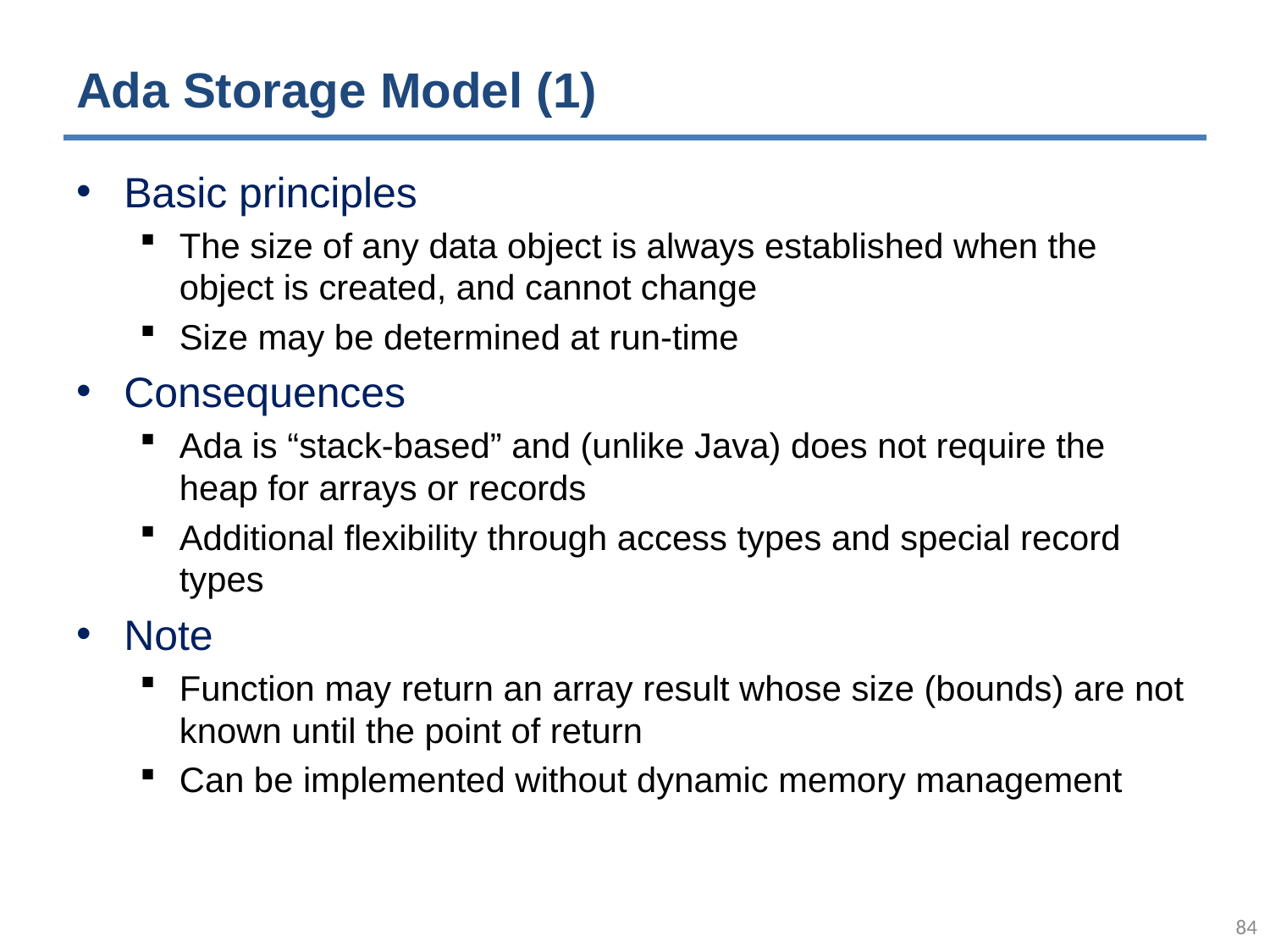

# Ada Storage Model (1)
Basic principles
The size of any data object is always established when the object is created, and cannot change
Size may be determined at run-time
Consequences
Ada is “stack-based” and (unlike Java) does not require the heap for arrays or records
Additional flexibility through access types and special record types
Note
Function may return an array result whose size (bounds) are not known until the point of return
Can be implemented without dynamic memory management

84